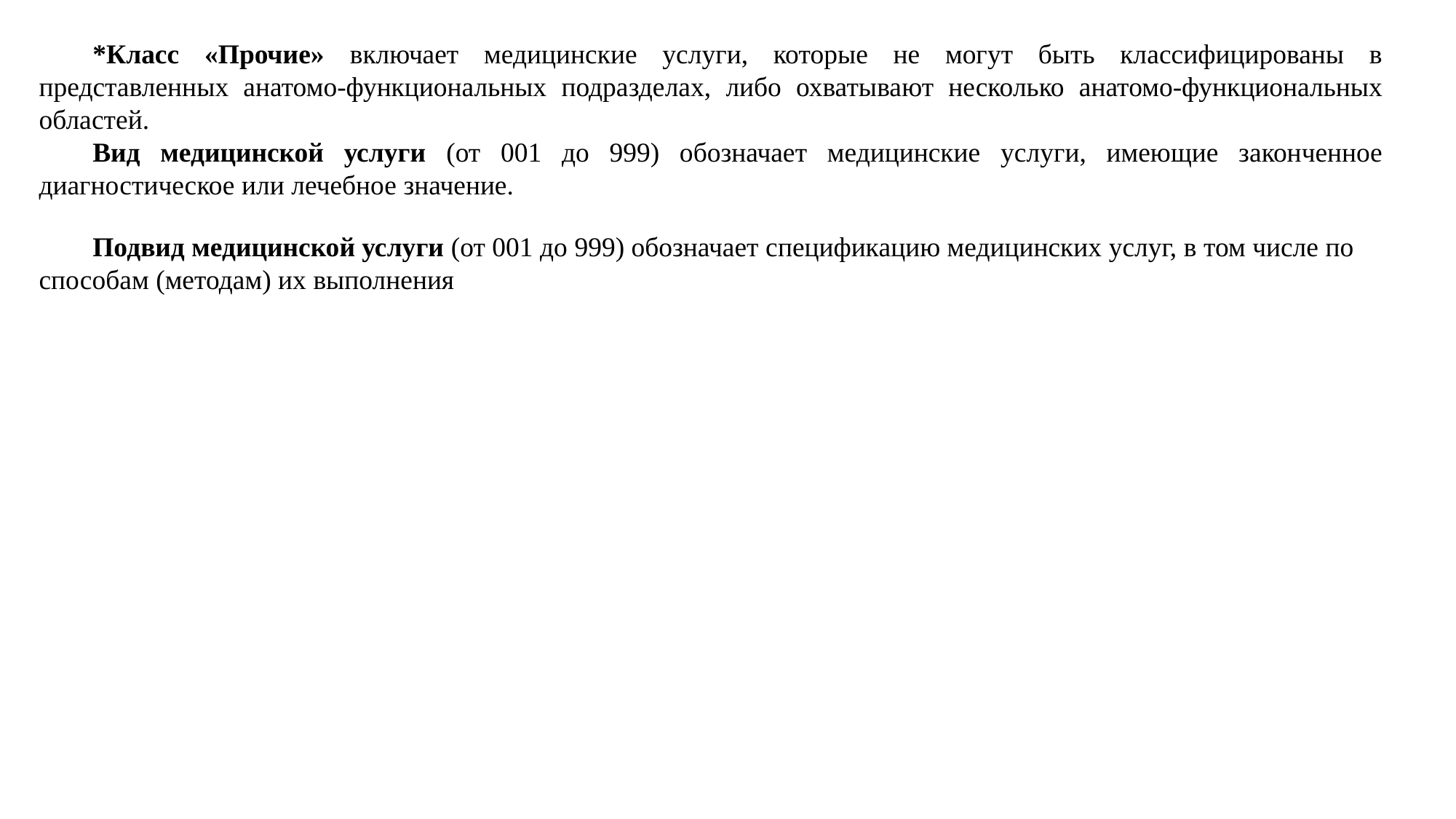

*Класс «Прочие» включает медицинские услуги, которые не могут быть классифицированы в представленных анатомо-функциональных подразделах, либо охватывают несколько анатомо-функциональных областей.
Вид медицинской услуги (от 001 до 999) обозначает медицинские услуги, имеющие законченное диагностическое или лечебное значение.

Подвид медицинской услуги (от 001 до 999) обозначает спецификацию медицинских услуг, в том числе по способам (методам) их выполнения